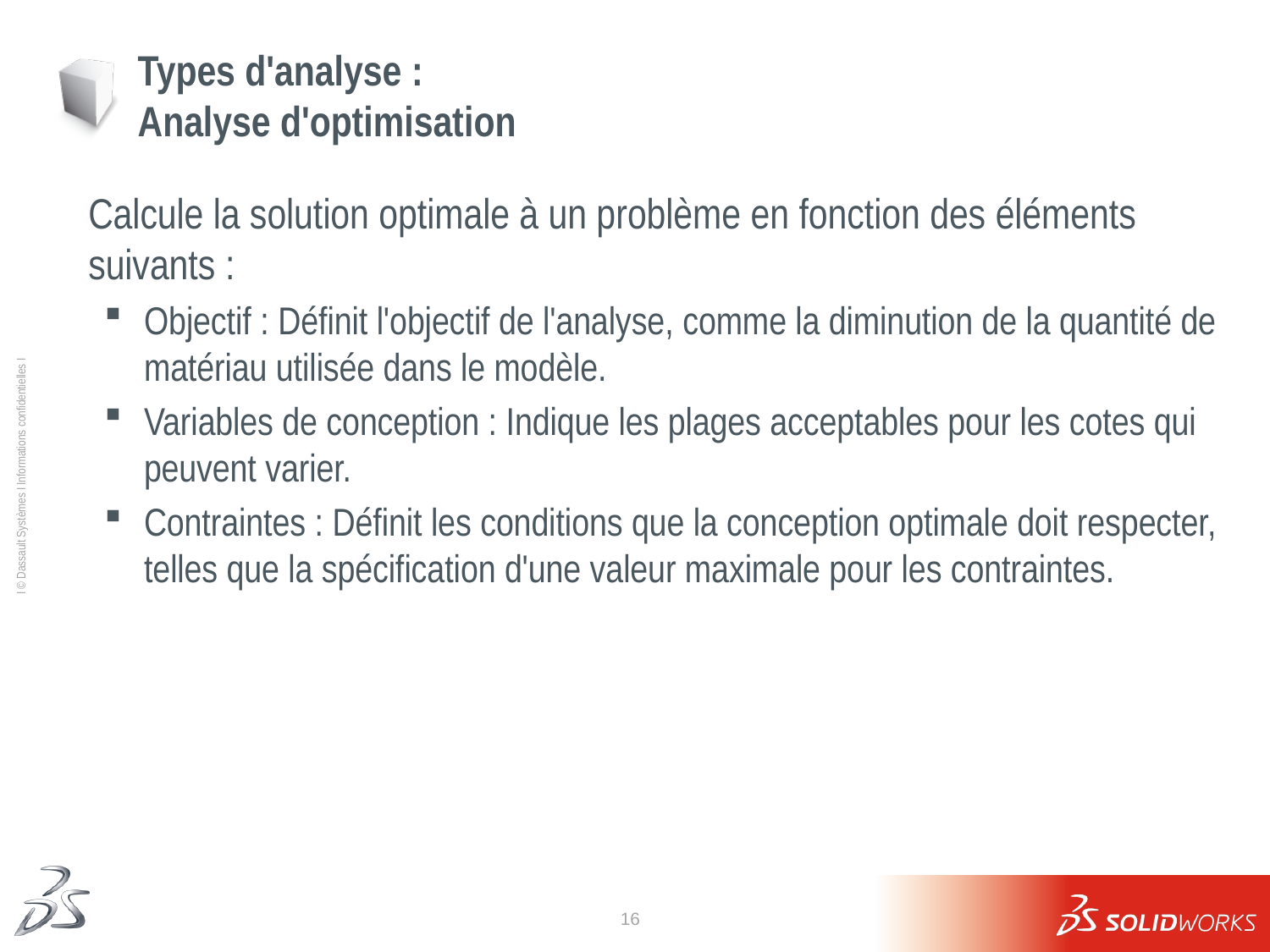

# Types d'analyse : Analyse d'optimisation
	Calcule la solution optimale à un problème en fonction des éléments suivants :
Objectif : Définit l'objectif de l'analyse, comme la diminution de la quantité de matériau utilisée dans le modèle.
Variables de conception : Indique les plages acceptables pour les cotes qui peuvent varier.
Contraintes : Définit les conditions que la conception optimale doit respecter, telles que la spécification d'une valeur maximale pour les contraintes.